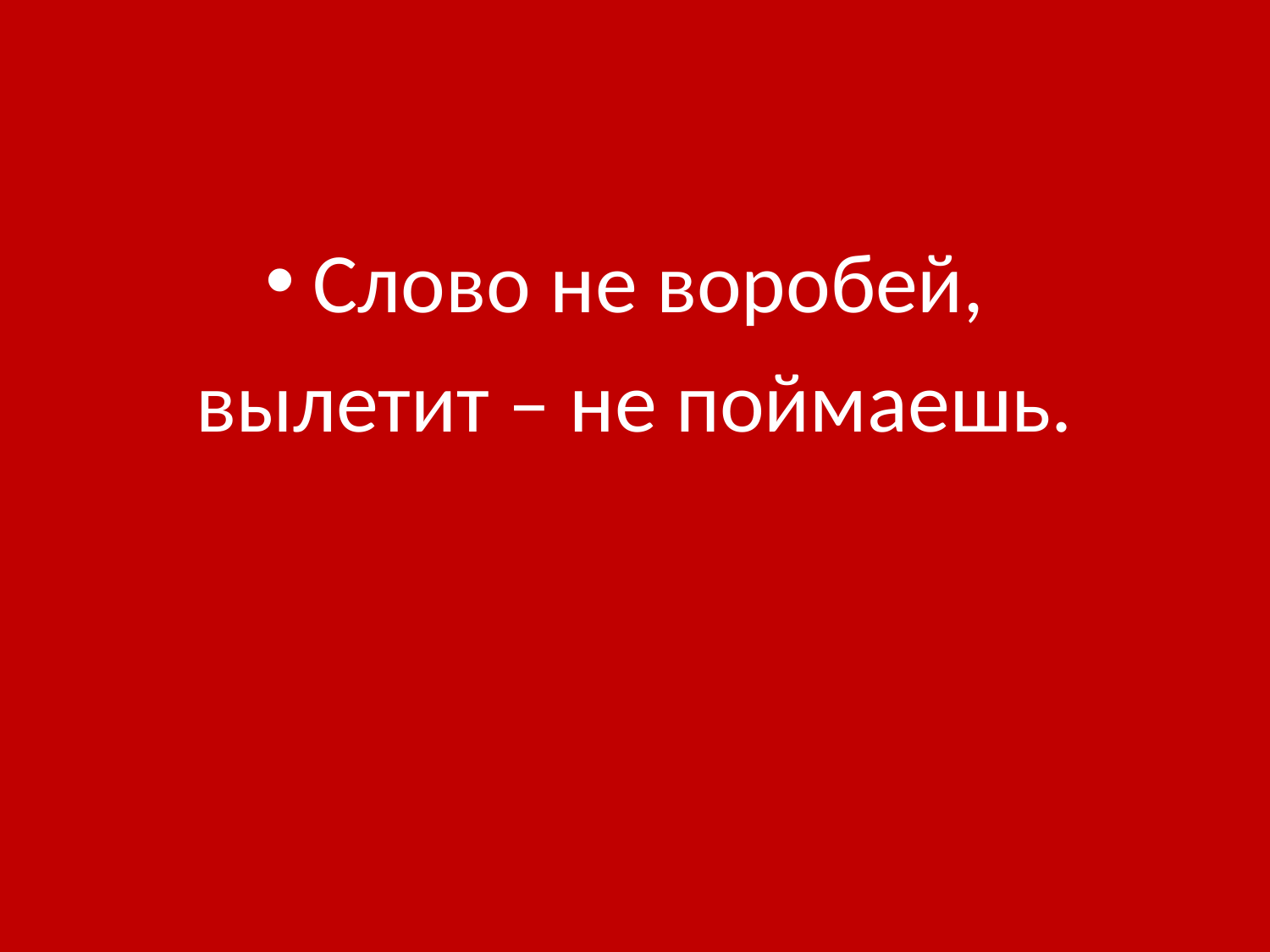

#
Слово не воробей,
вылетит – не поймаешь.